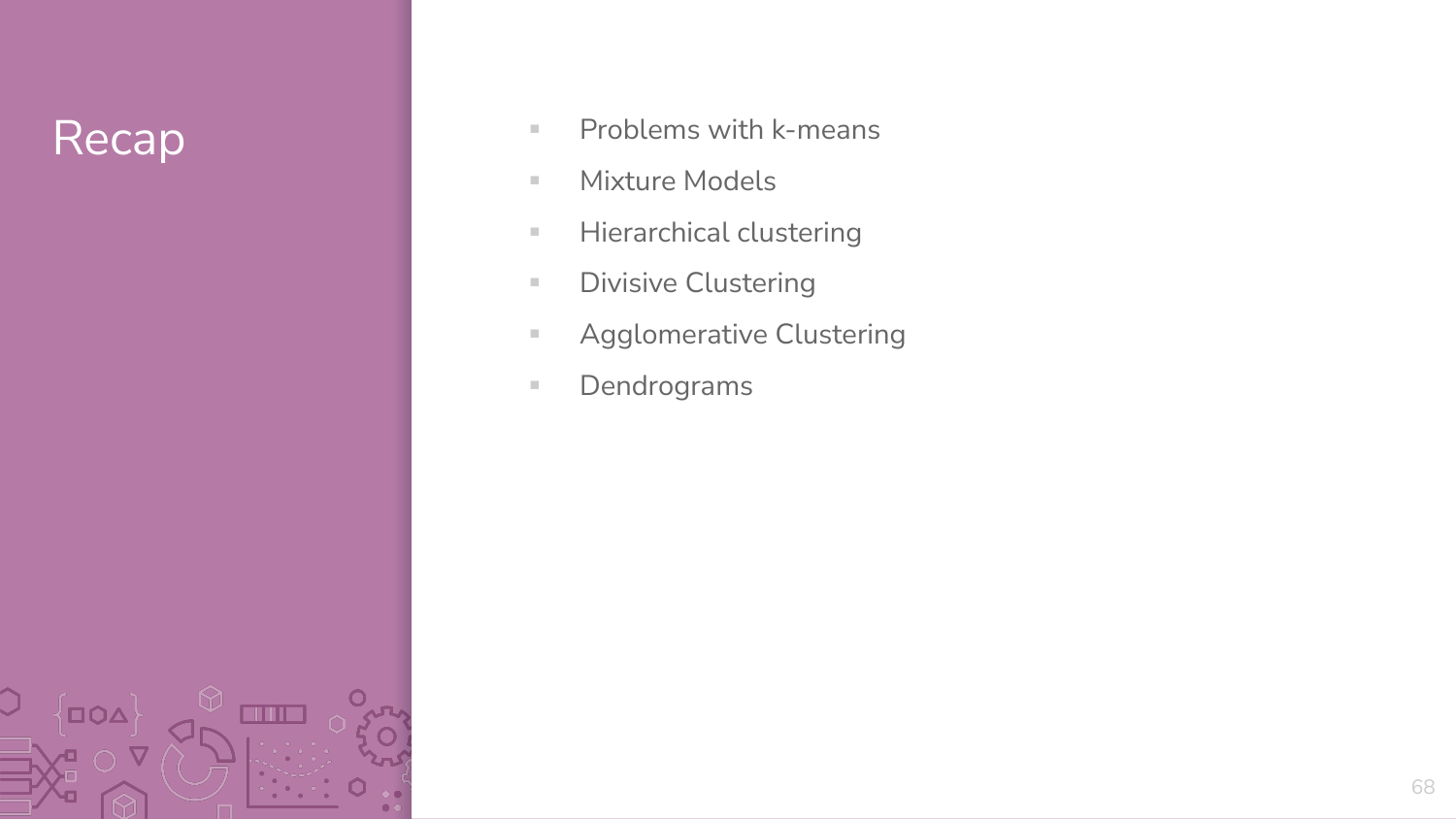

# Recap
Problems with k-means
Mixture Models
Hierarchical clustering
Divisive Clustering
Agglomerative Clustering
Dendrograms
68